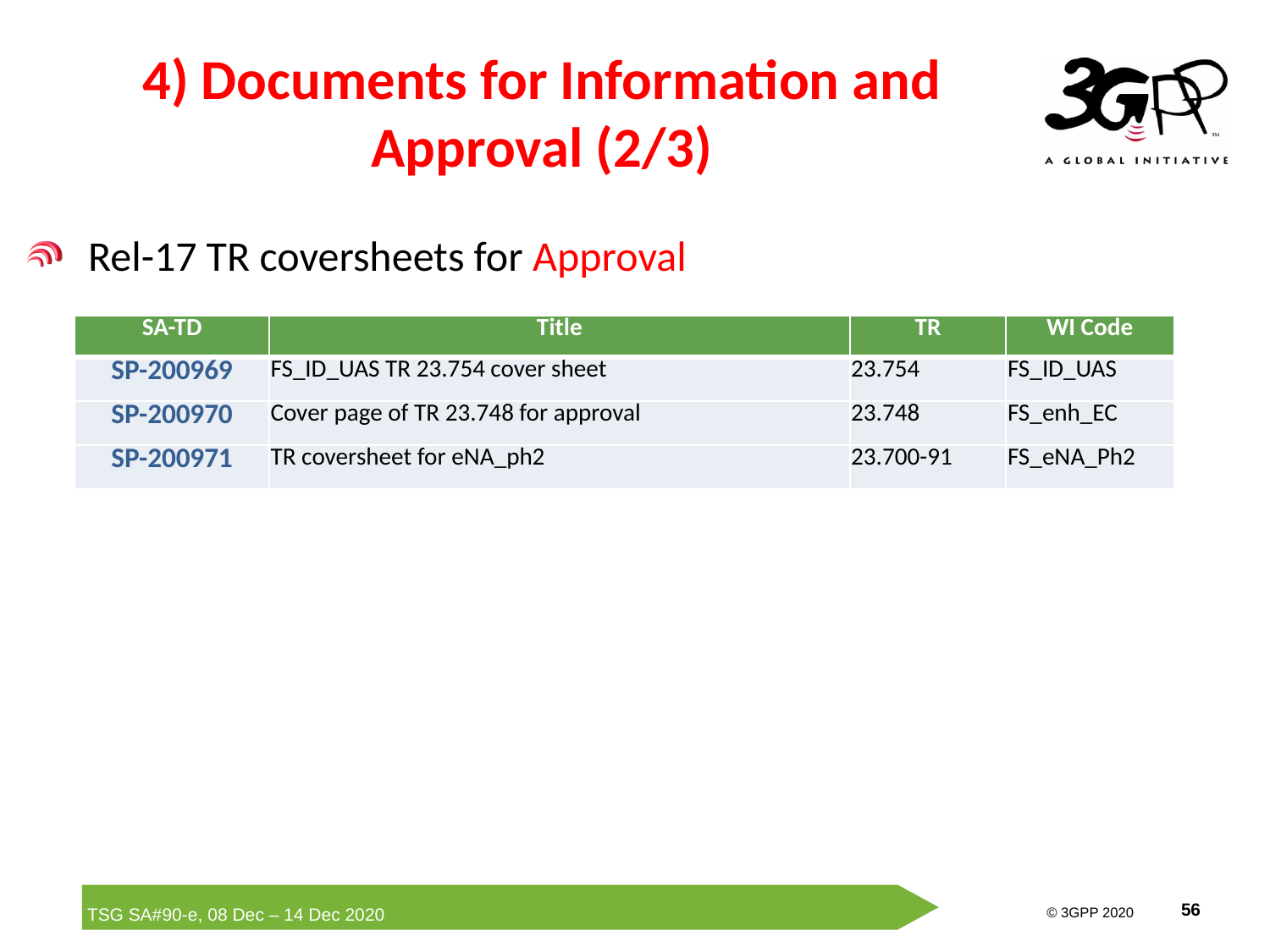

# 4) Documents for Information and Approval (2/3)
Rel-17 TR coversheets for Approval

| SA-TD | Title | TR | WI Code |
| --- | --- | --- | --- |
| SP-200969 | FS\_ID\_UAS TR 23.754 cover sheet | 23.754 | FS\_ID\_UAS |
| SP-200970 | Cover page of TR 23.748 for approval | 23.748 | FS\_enh\_EC |
| SP-200971 | TR coversheet for eNA\_ph2 | 23.700-91 | FS\_eNA\_Ph2 |